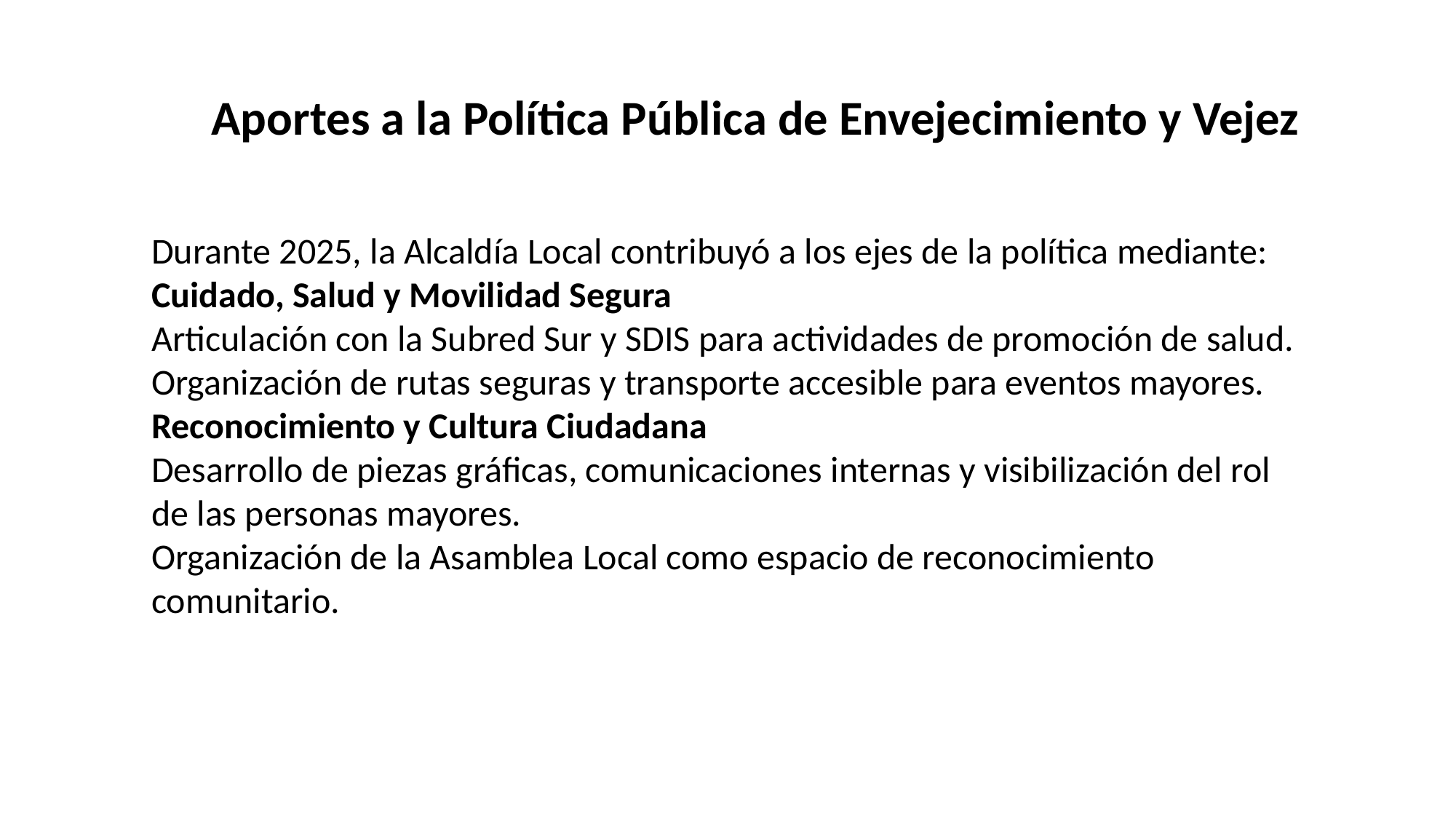

Aportes a la Política Pública de Envejecimiento y Vejez
Durante 2025, la Alcaldía Local contribuyó a los ejes de la política mediante:
Cuidado, Salud y Movilidad Segura
Articulación con la Subred Sur y SDIS para actividades de promoción de salud.
Organización de rutas seguras y transporte accesible para eventos mayores.
Reconocimiento y Cultura Ciudadana
Desarrollo de piezas gráficas, comunicaciones internas y visibilización del rol de las personas mayores.
Organización de la Asamblea Local como espacio de reconocimiento comunitario.